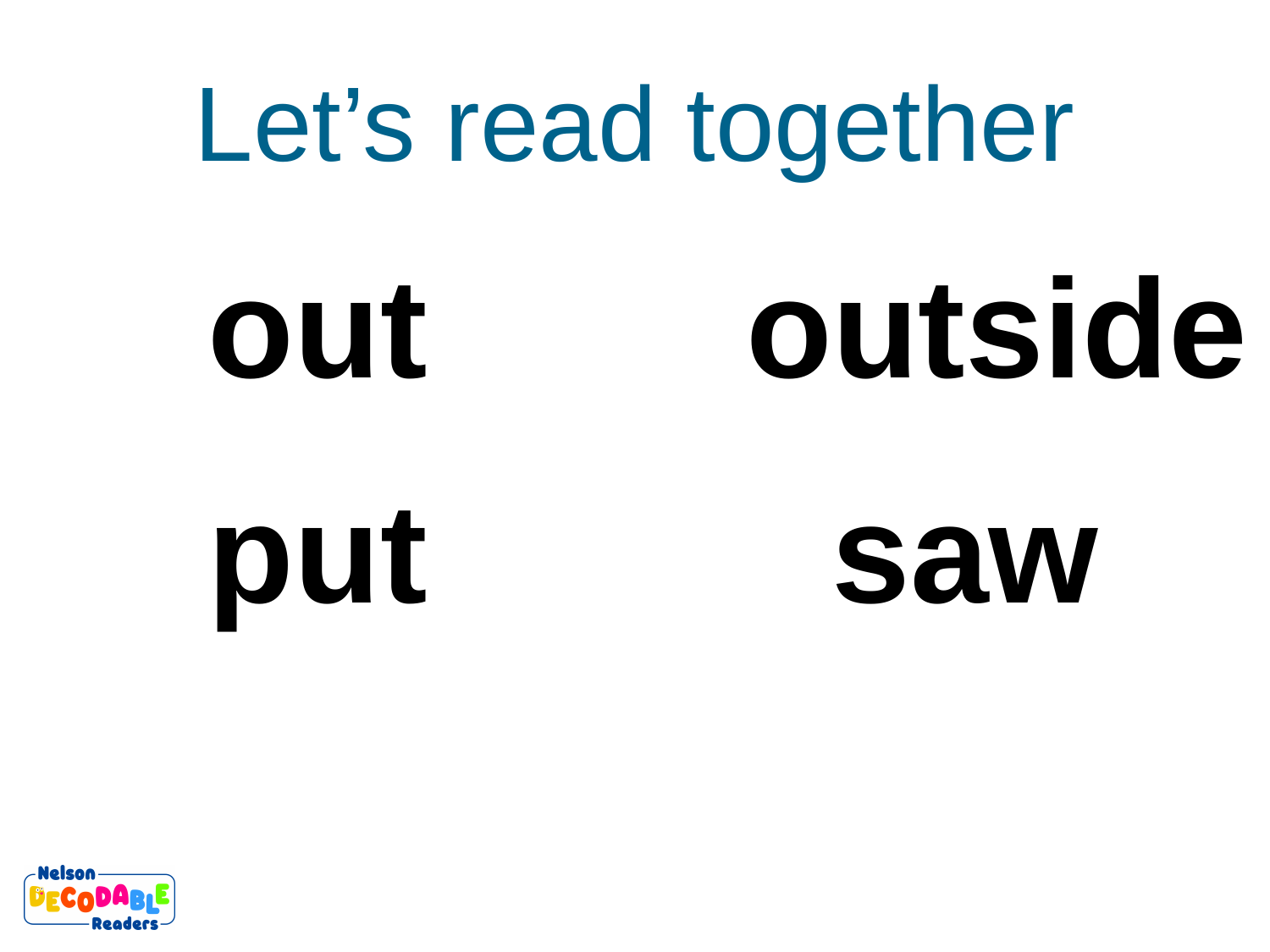

Let’s read together
out
outside
put
saw